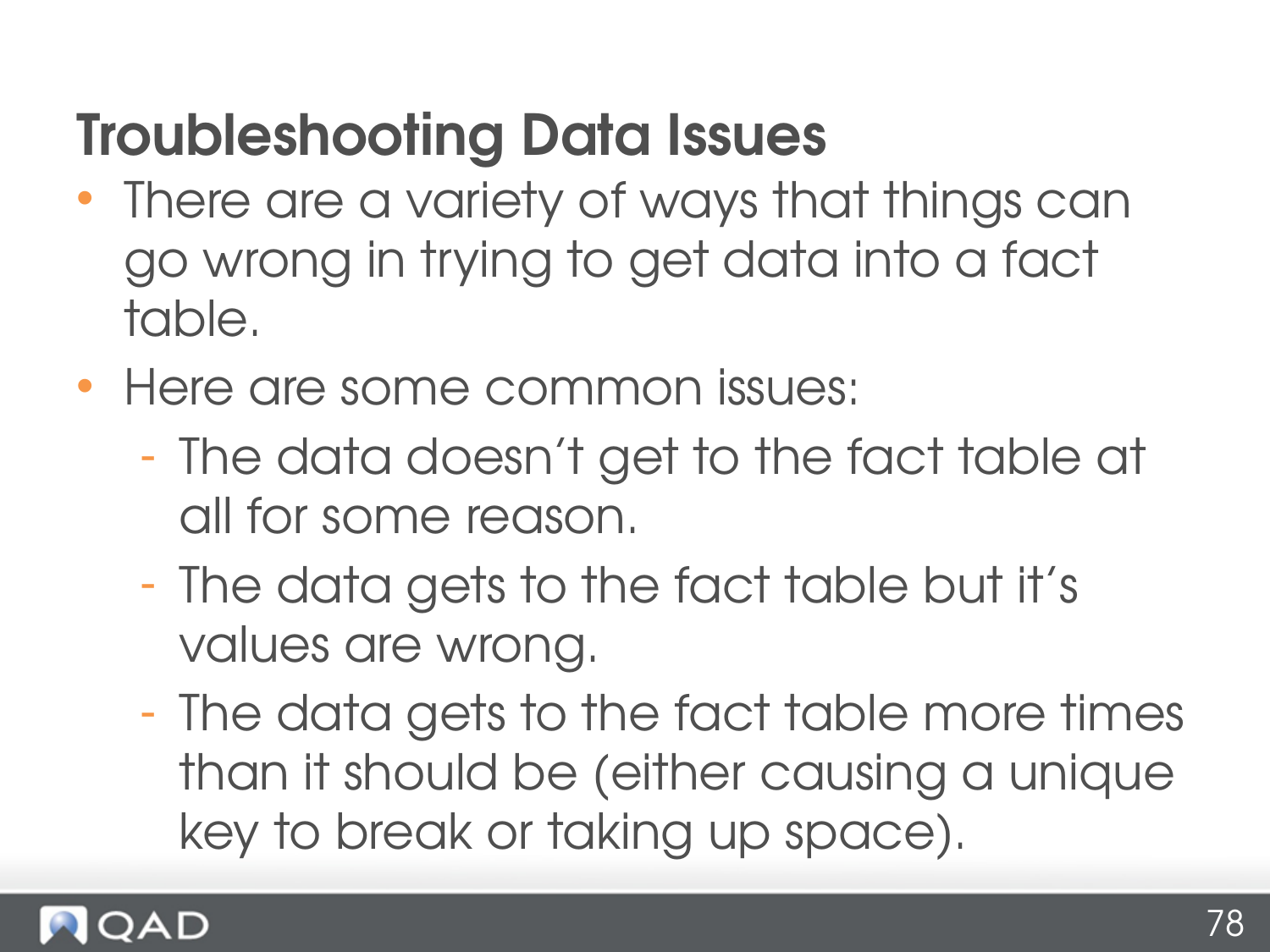

Troubleshooting Data Issues
There are a variety of ways that things can go wrong in trying to get data into a fact table.
Here are some common issues:
The data doesn’t get to the fact table at all for some reason.
The data gets to the fact table but it’s values are wrong.
The data gets to the fact table more times than it should be (either causing a unique key to break or taking up space).
78